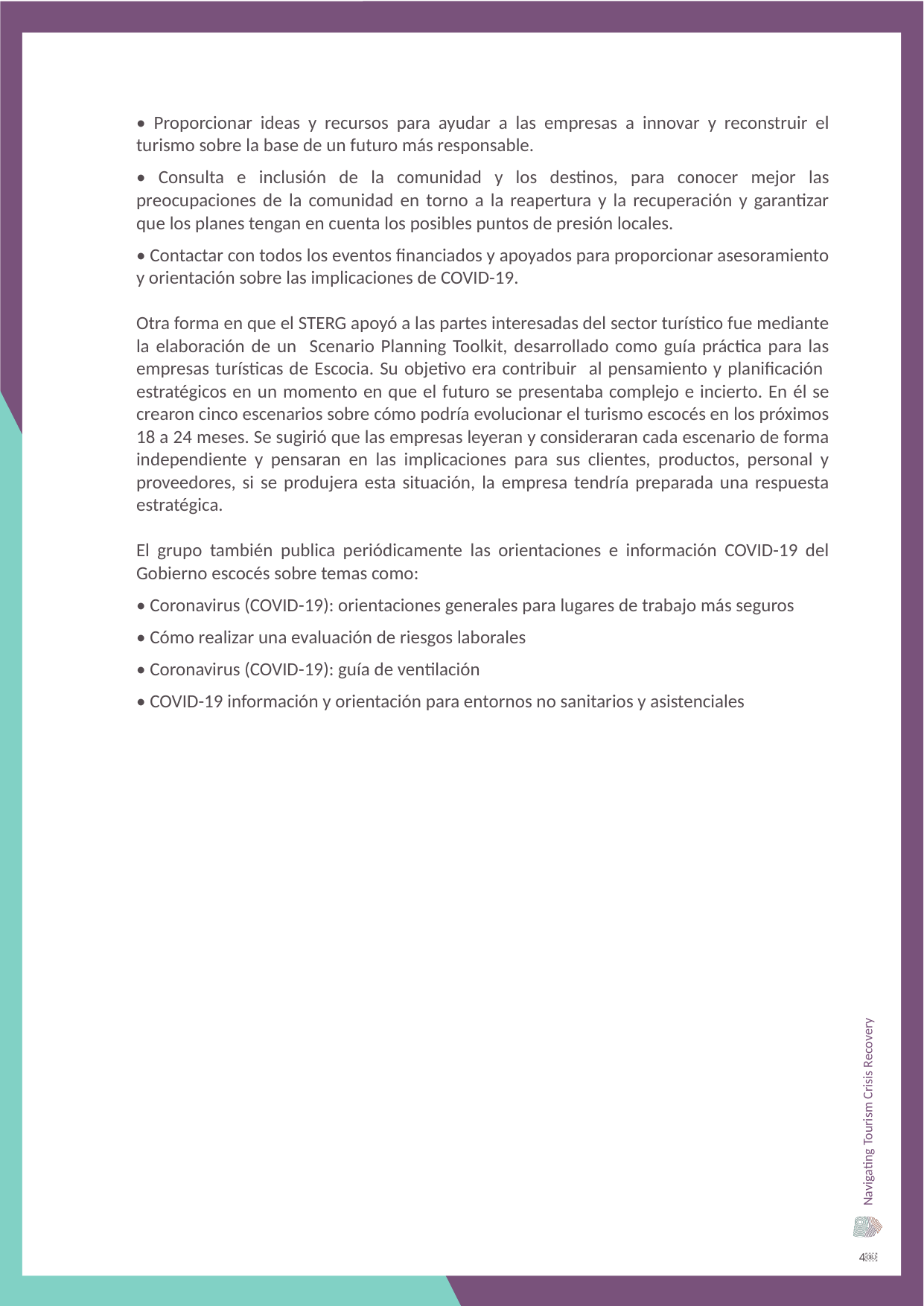

• Proporcionar ideas y recursos para ayudar a las empresas a innovar y reconstruir el turismo sobre la base de un futuro más responsable.
• Consulta e inclusión de la comunidad y los destinos, para conocer mejor las preocupaciones de la comunidad en torno a la reapertura y la recuperación y garantizar que los planes tengan en cuenta los posibles puntos de presión locales.
• Contactar con todos los eventos financiados y apoyados para proporcionar asesoramiento y orientación sobre las implicaciones de COVID-19.

Otra forma en que el STERG apoyó a las partes interesadas del sector turístico fue mediante la elaboración de un  Scenario Planning Toolkit, desarrollado como guía práctica para las empresas turísticas de Escocia. Su objetivo era contribuir  al pensamiento y planificación  estratégicos en un momento en que el futuro se presentaba complejo e incierto. En él se crearon cinco escenarios sobre cómo podría evolucionar el turismo escocés en los próximos 18 a 24 meses. Se sugirió que las empresas leyeran y consideraran cada escenario de forma independiente y pensaran en las implicaciones para sus clientes, productos, personal y proveedores, si se produjera esta situación, la empresa tendría preparada una respuesta estratégica.

El grupo también publica periódicamente las orientaciones e información COVID-19 del Gobierno escocés sobre temas como:
• Coronavirus (COVID-19): orientaciones generales para lugares de trabajo más seguros
• Cómo realizar una evaluación de riesgos laborales
• Coronavirus (COVID-19): guía de ventilación
• COVID-19 información y orientación para entornos no sanitarios y asistenciales